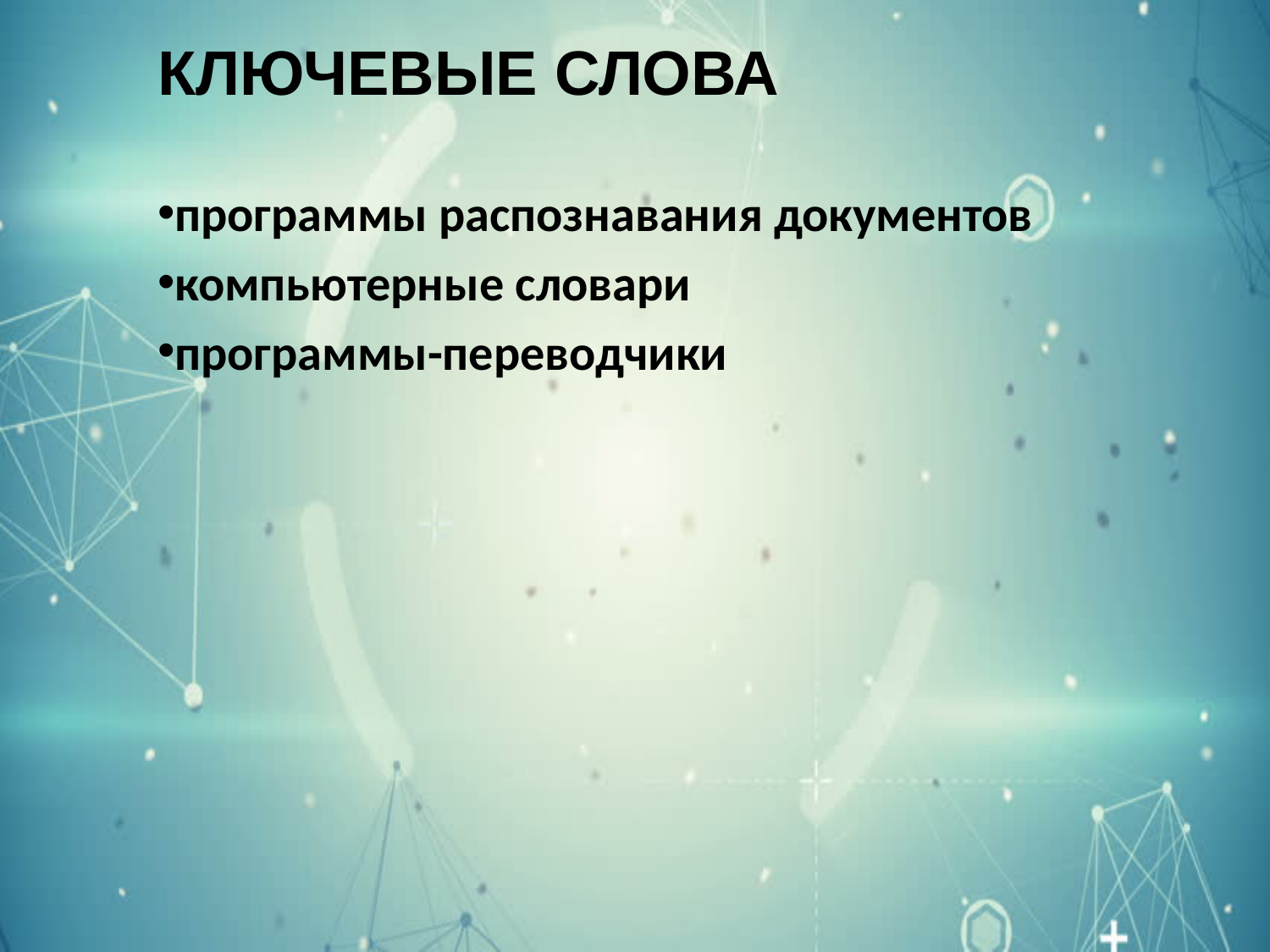

# Ключевые слова
программы распознавания документов
компьютерные словари
программы-переводчики